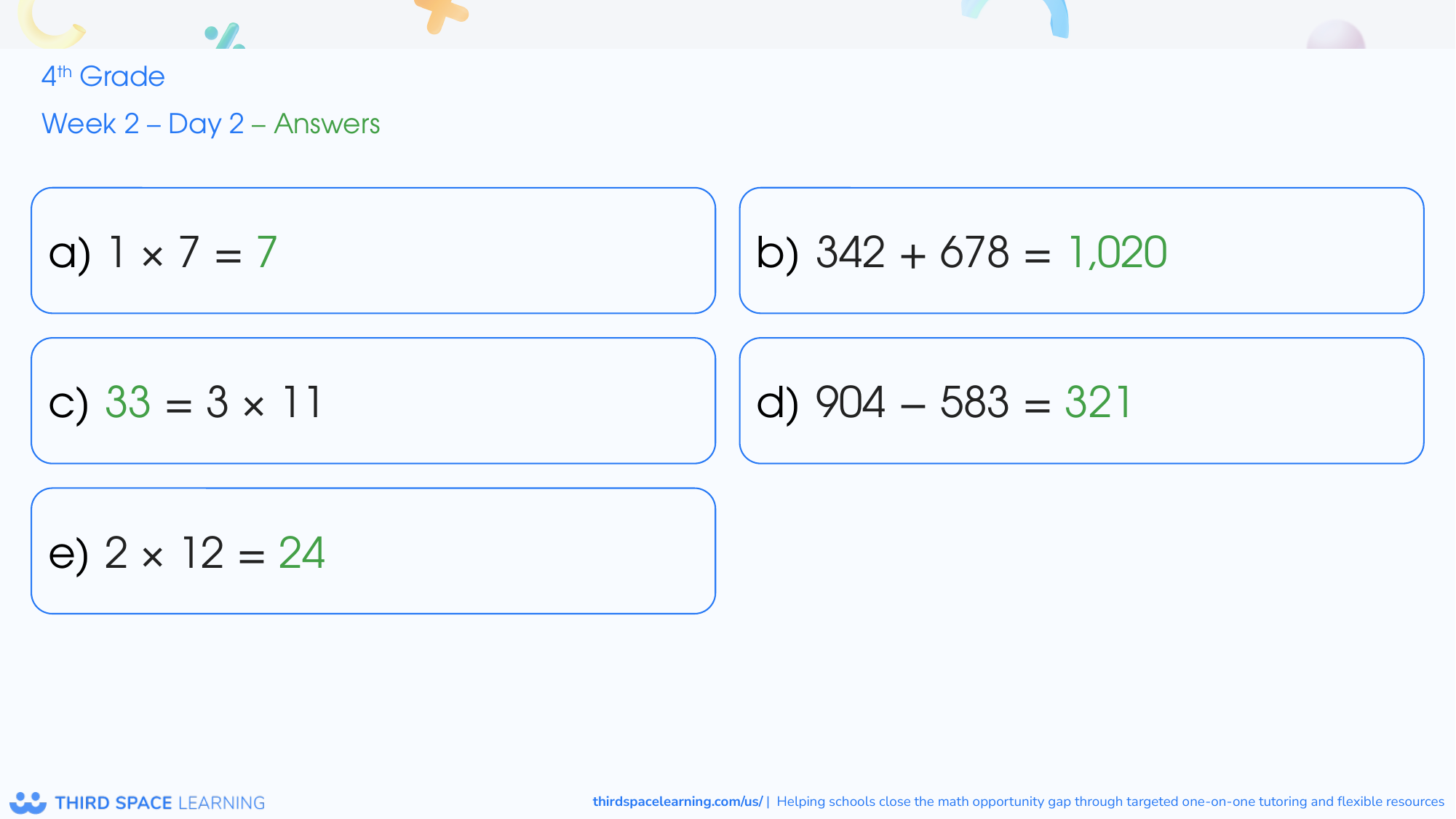

4th Grade
Week 2 – Day 2 – Answers
1 × 7 = 7
342 + 678 = 1,020
33 = 3 × 11
904 − 583 = 321
2 × 12 = 24